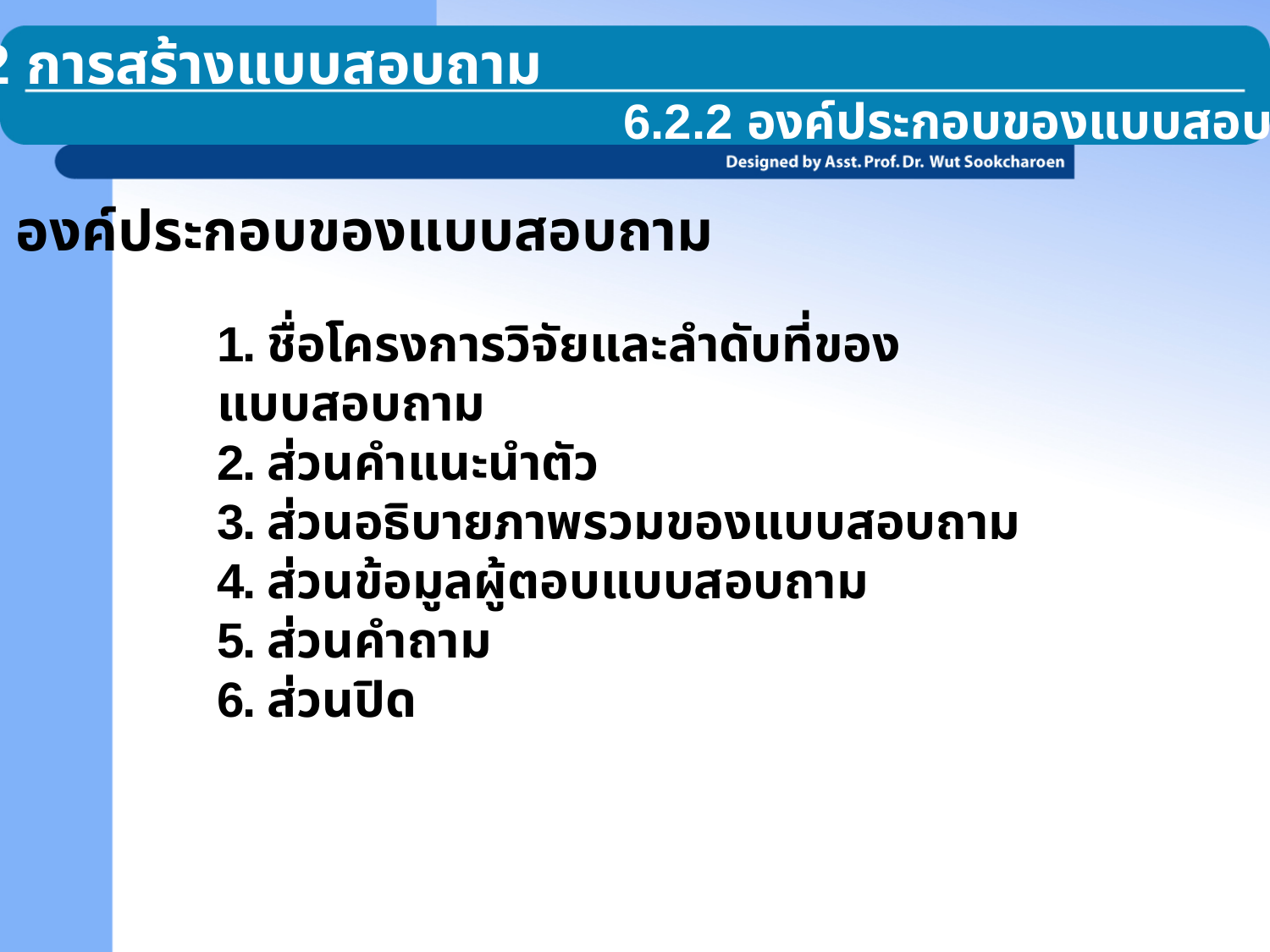

6.2 การสร้างแบบสอบถาม
6.2.2 องค์ประกอบของแบบสอบถาม
องค์ประกอบของแบบสอบถาม
 ชื่อโครงการวิจัยและลำดับที่ของแบบสอบถาม
 ส่วนคำแนะนำตัว
 ส่วนอธิบายภาพรวมของแบบสอบถาม
 ส่วนข้อมูลผู้ตอบแบบสอบถาม
 ส่วนคำถาม
 ส่วนปิด